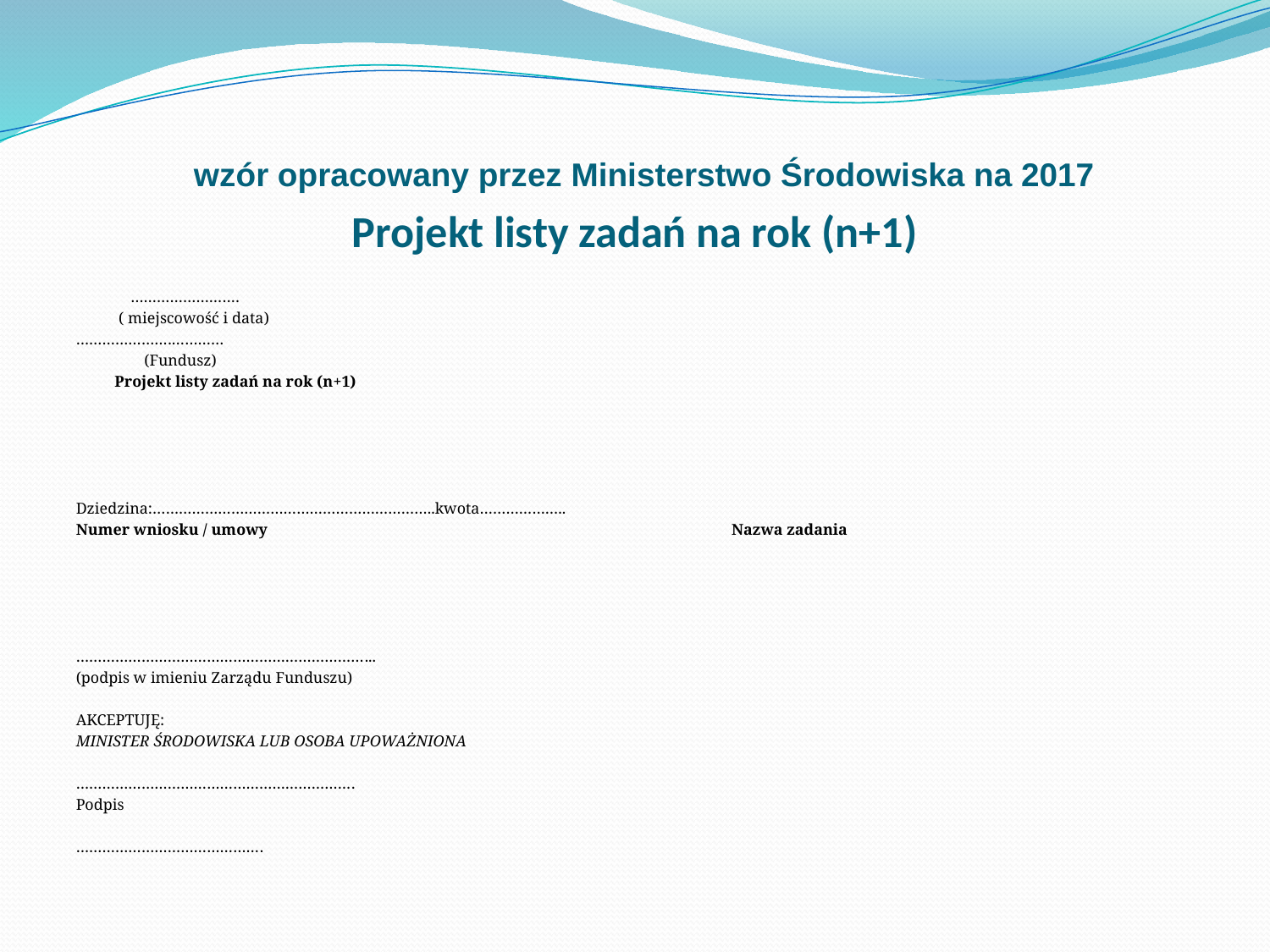

# wzór opracowany przez Ministerstwo Środowiska na 2017 Projekt listy zadań na rok (n+1)

         								    …………………….
								 ( miejscowość i data)
………………….…………
                 (Fundusz)
					Projekt listy zadań na rok (n+1)

Dziedzina:………………………………………………………..kwota………………..
Numer wniosku / umowy                                                                                                                    Nazwa zadania

…………………………………………………………...
(podpis w imieniu Zarządu Funduszu)

AKCEPTUJĘ:
MINISTER ŚRODOWISKA LUB OSOBA UPOWAŻNIONA

……………………………………………………….
Podpis

…………………………………….